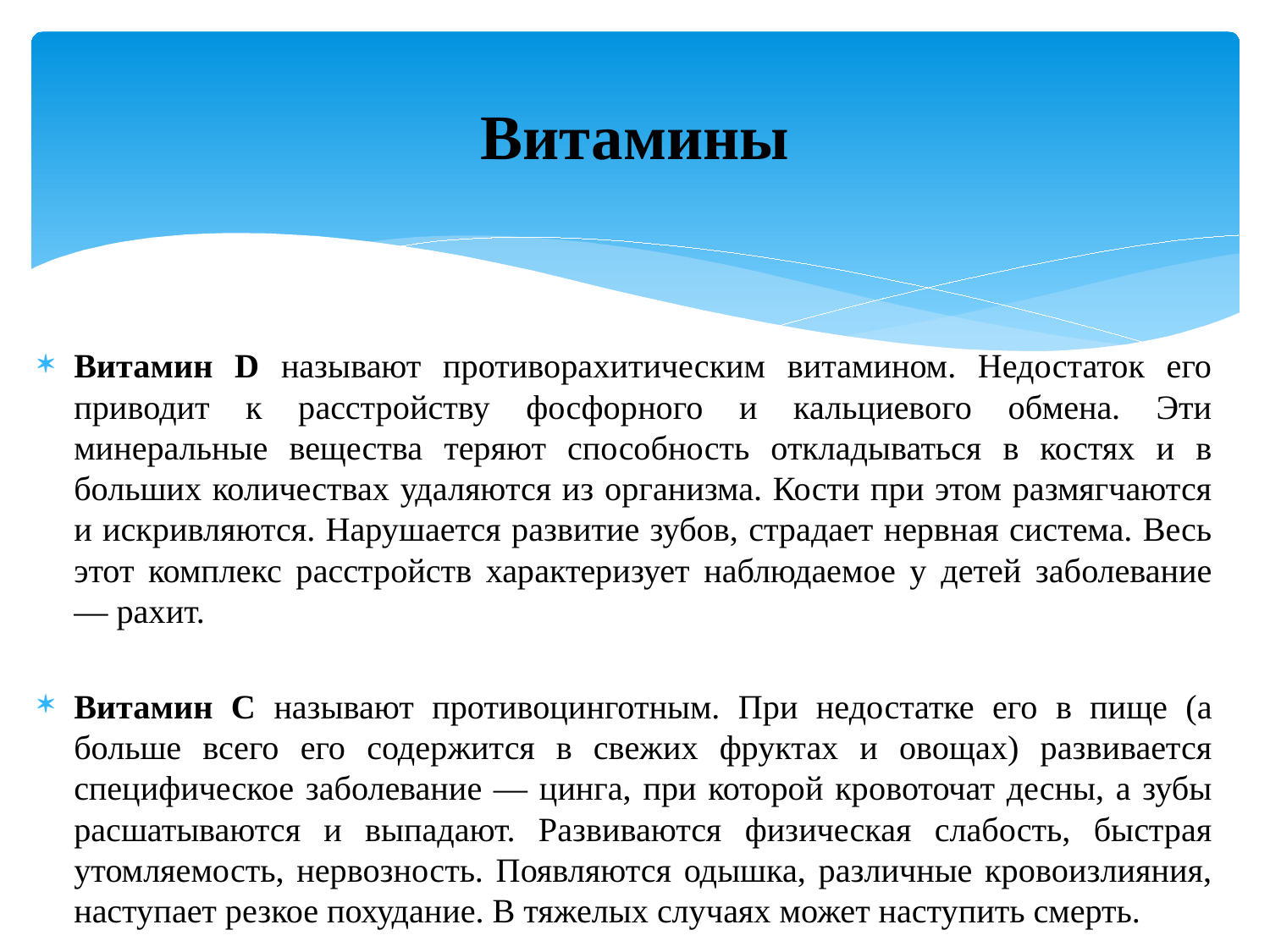

# Витамины

Витамин D называют противорахитическим витамином. Недостаток его приводит к расстройству фосфорного и кальциевого обмена. Эти минеральные вещества теряют способность откладываться в костях и в больших количествах удаляются из организма. Кости при этом размягчаются и искривляются. Нарушается развитие зубов, страдает нервная система. Весь этот комплекс расстройств характеризует наблюдаемое у детей заболевание — рахит.

Витамин С называют противоцинготным. При недостатке его в пище (а больше всего его содержится в свежих фруктах и овощах) развивается специфическое заболевание — цинга, при которой кровоточат десны, а зубы расшатываются и выпадают. Развиваются физическая слабость, быстрая утомляемость, нервозность. Появляются одышка, различные кровоизлияния, наступает резкое похудание. В тяжелых случаях может наступить смерть.